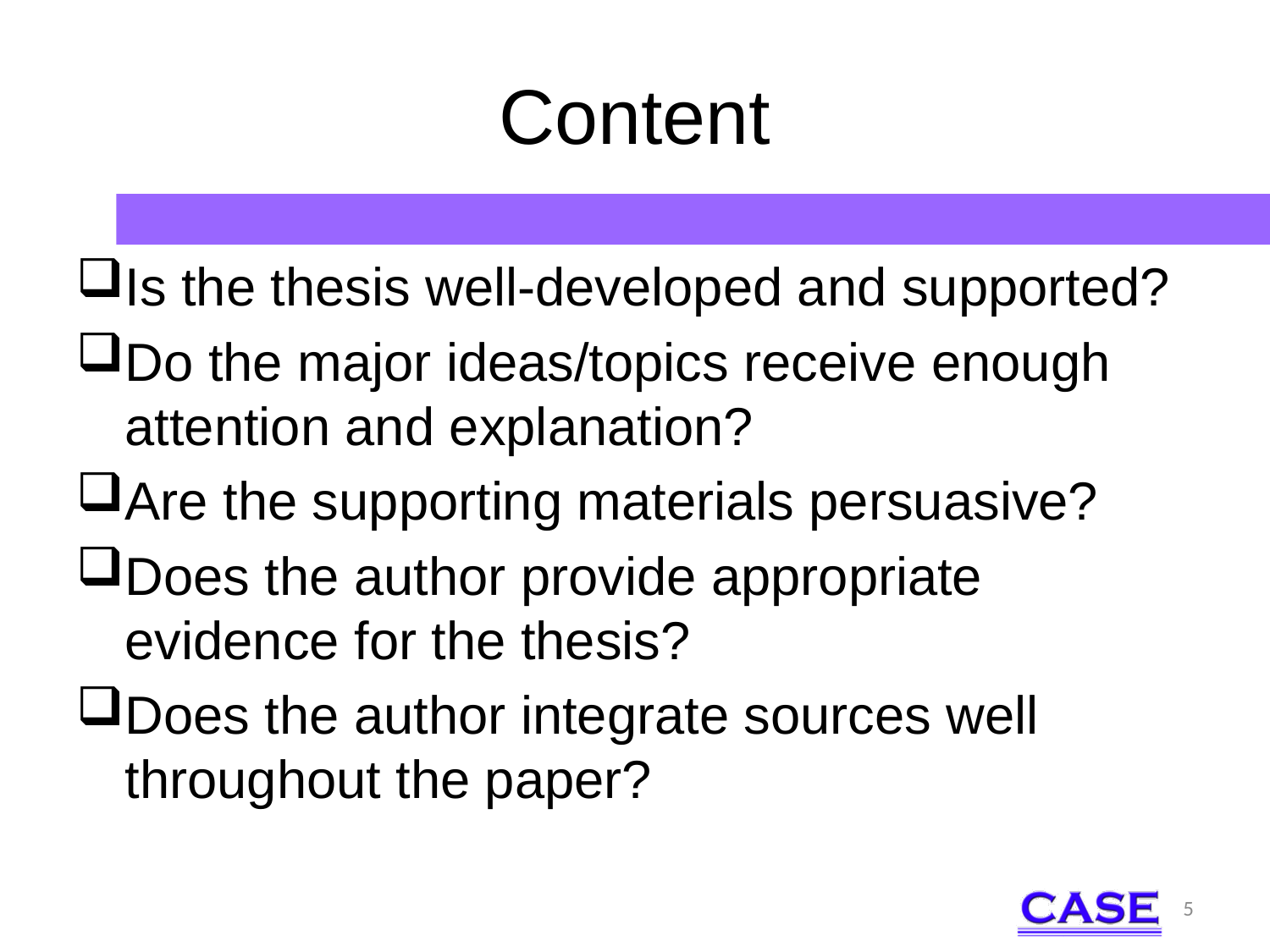

# Content
Is the thesis well-developed and supported?
Do the major ideas/topics receive enough attention and explanation?
Are the supporting materials persuasive?
Does the author provide appropriate evidence for the thesis?
Does the author integrate sources well throughout the paper?
5